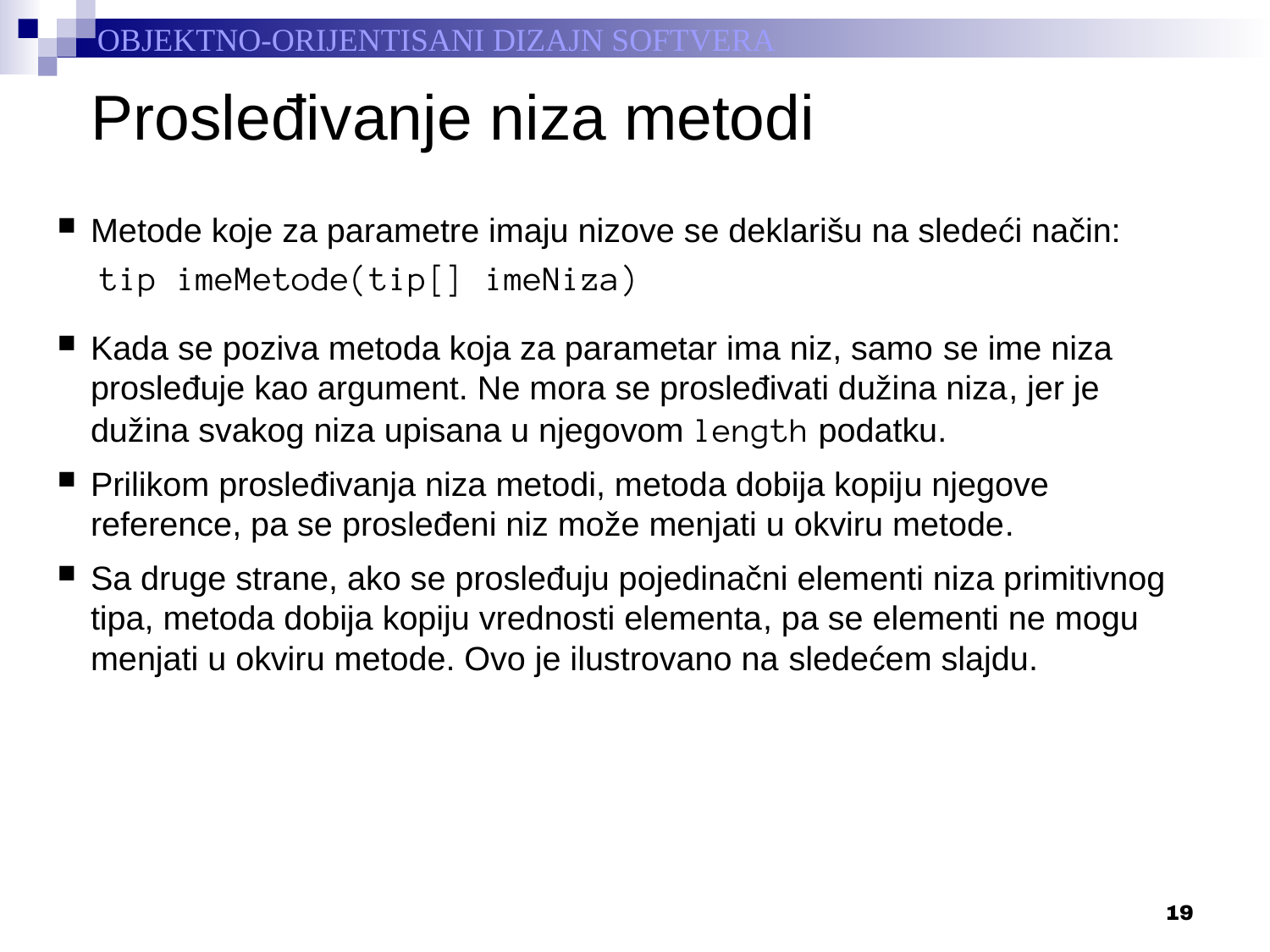

# Prosleđivanje niza metodi
Metode koje za parametre imaju nizove se deklarišu na sledeći način:
	tip imeMetode(tip[] imeNiza)
Kada se poziva metoda koja za parametar ima niz, samo se ime niza prosleđuje kao argument. Ne mora se prosleđivati dužina niza, jer je dužina svakog niza upisana u njegovom length podatku.
Prilikom prosleđivanja niza metodi, metoda dobija kopiju njegove reference, pa se prosleđeni niz može menjati u okviru metode.
Sa druge strane, ako se prosleđuju pojedinačni elementi niza primitivnog tipa, metoda dobija kopiju vrednosti elementa, pa se elementi ne mogu menjati u okviru metode. Ovo je ilustrovano na sledećem slajdu.
19